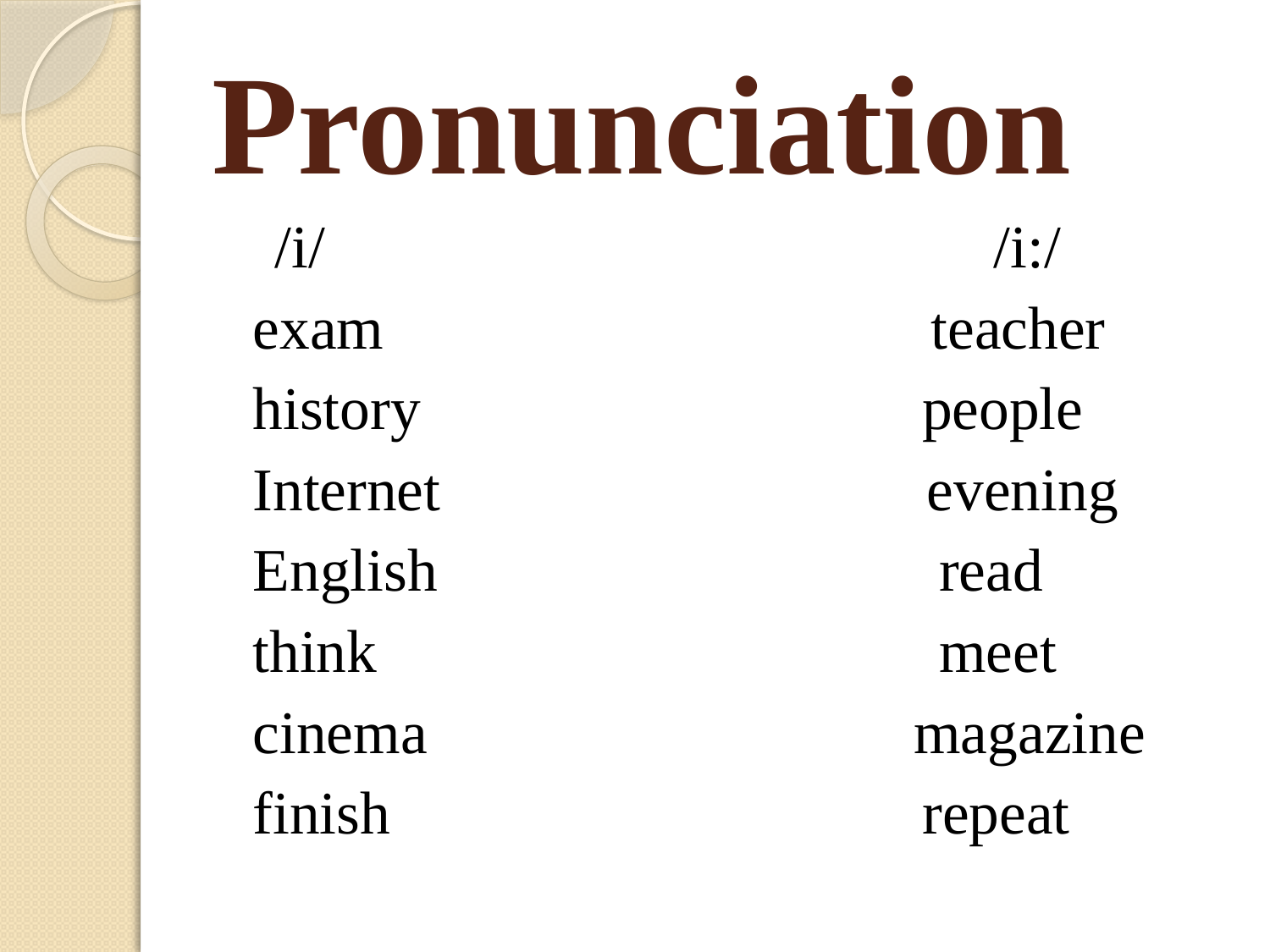

# Pronunciation
    /i/                                            /i:/
  exam                                    teacher
  history                                 people
  Internet                                evening
  English                                 read
  think                                     meet
  cinema                                magazine
  finish                                   repeat